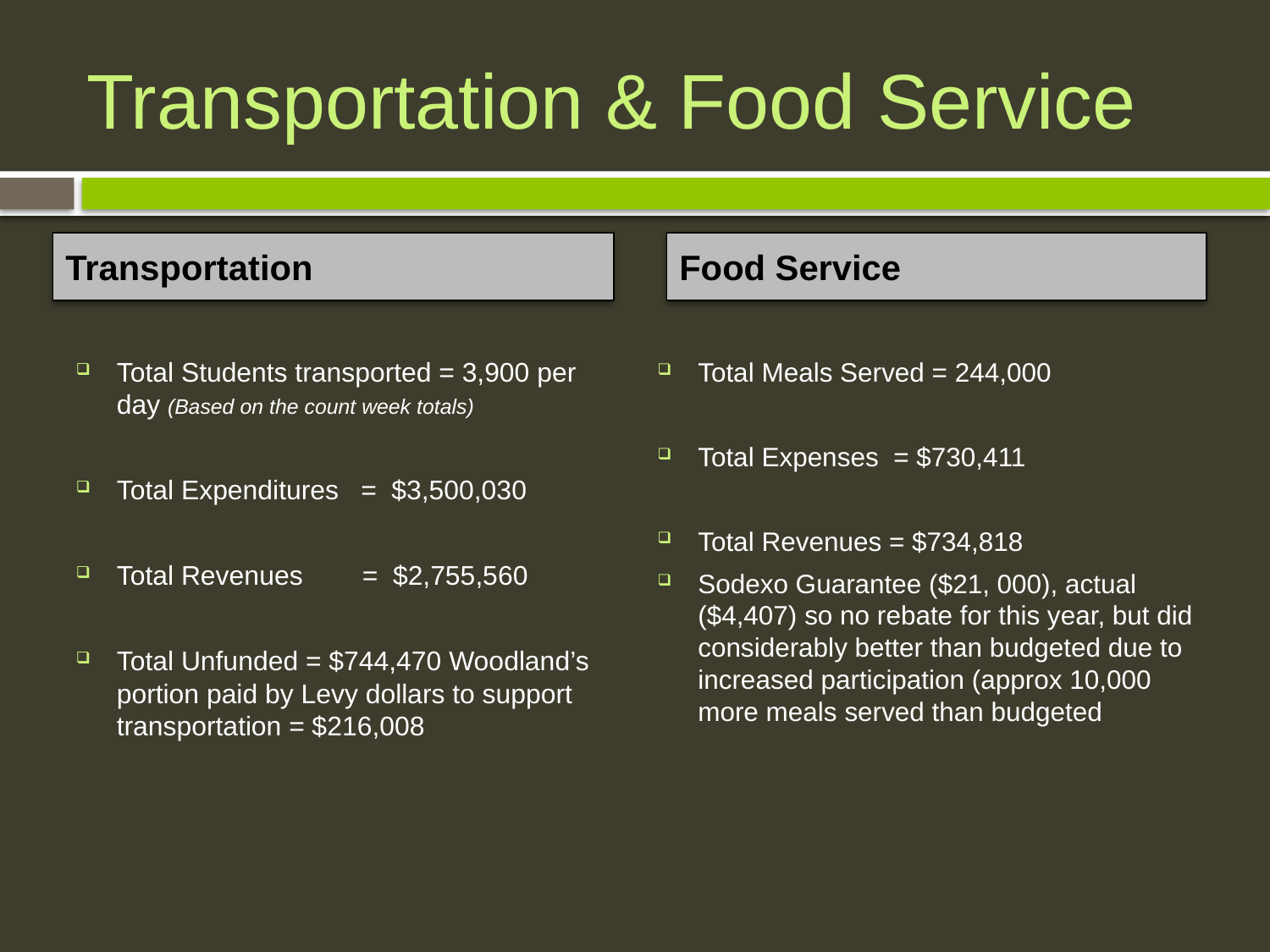

# Transportation & Food Service
Transportation
Food Service
Total Students transported = 3,900 per day (Based on the count week totals)

Total Expenditures   =  $3,500,030

Total Revenues        =  $2,755,560

Total Unfunded = $744,470 Woodland’s portion paid by Levy dollars to support transportation = $216,008

Total Meals Served = 244,000

Total Expenses  = $730,411

Total Revenues = $734,818
Sodexo Guarantee ($21, 000), actual ($4,407) so no rebate for this year, but did considerably better than budgeted due to increased participation (approx 10,000 more meals served than budgeted